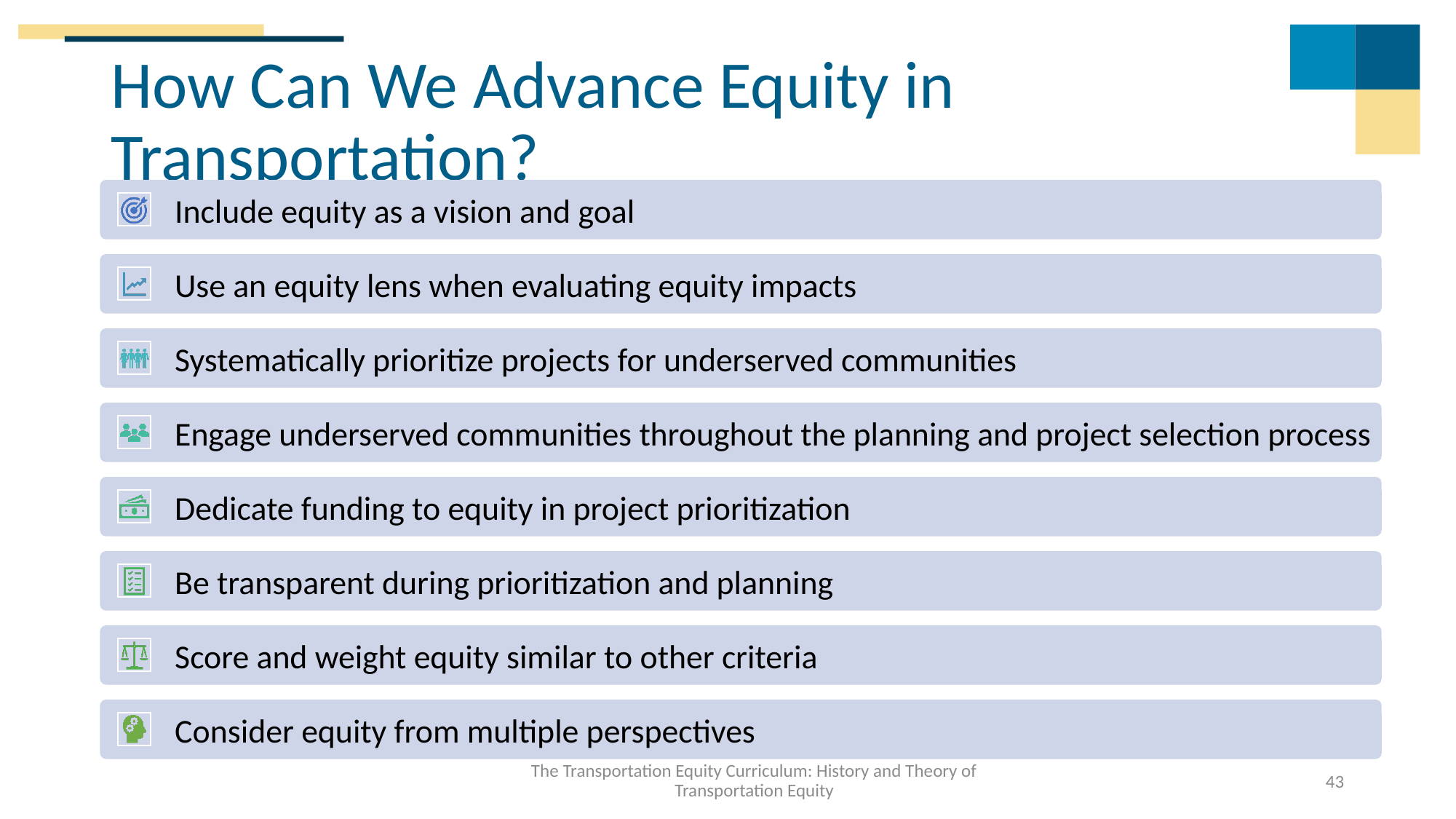

# How Can We Advance Equity in Transportation?
Include equity as a vision and goal
Use an equity lens when evaluating equity impacts
Systematically prioritize projects for underserved communities
Engage underserved communities throughout the planning and project selection process
Dedicate funding to equity in project prioritization
Be transparent during prioritization and planning
Score and weight equity similar to other criteria
Consider equity from multiple perspectives
The Transportation Equity Curriculum: History and Theory of Transportation Equity
43